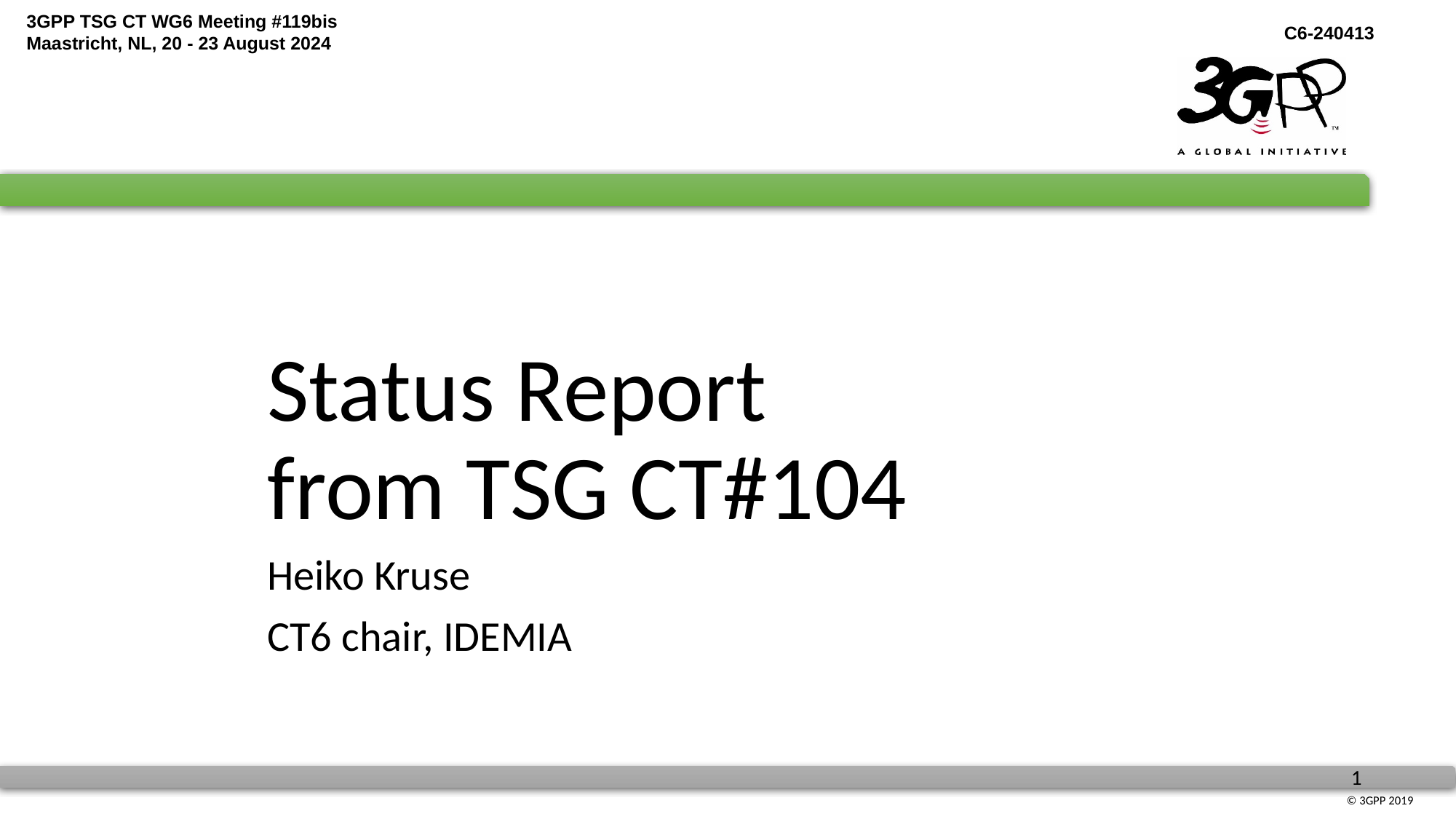

# Status Report from TSG CT#104
Heiko Kruse
CT6 chair, IDEMIA